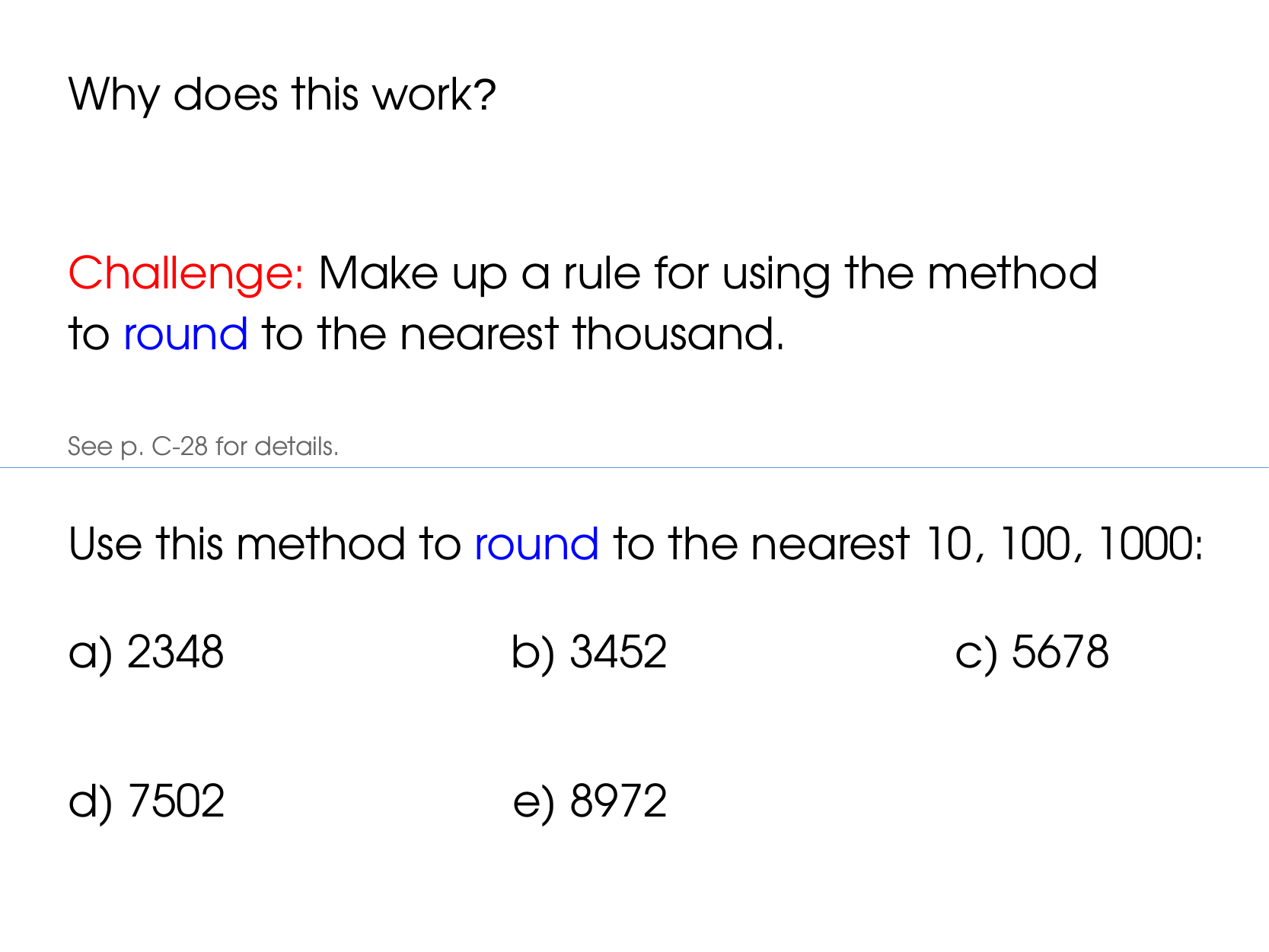

Why does this work?
Challenge: Make up a rule for using the method to round to the nearest thousand.
See p. C-28 for details.
Use this method to round to the nearest 10, 100, 1000:
a) 2348
b) 3452
c) 5678
d) 7502
e) 8972